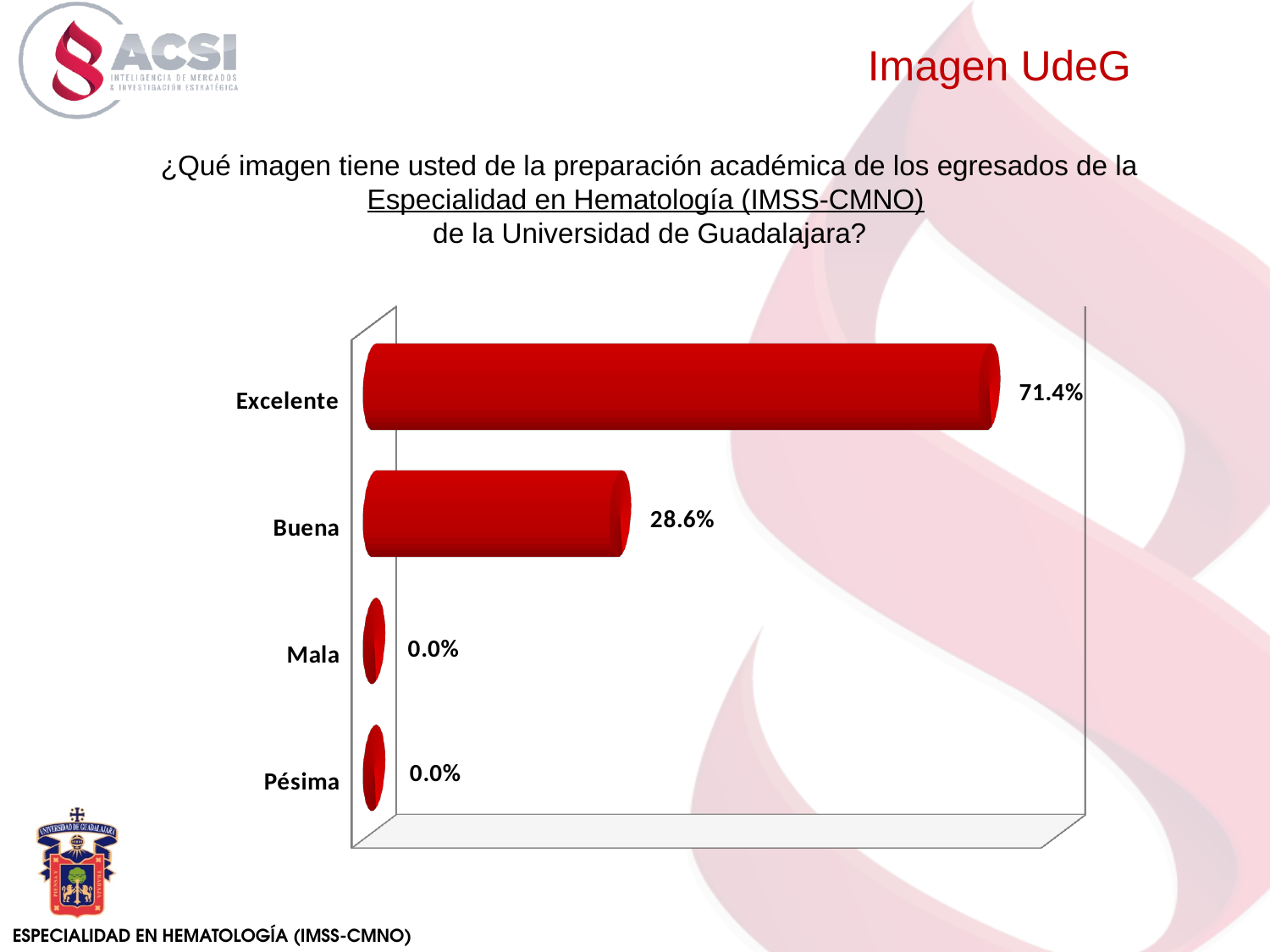

Imagen UdeG
¿Qué imagen tiene usted de la preparación académica de los egresados de la Especialidad en Hematología (IMSS-CMNO)
de la Universidad de Guadalajara?

[unsupported chart]